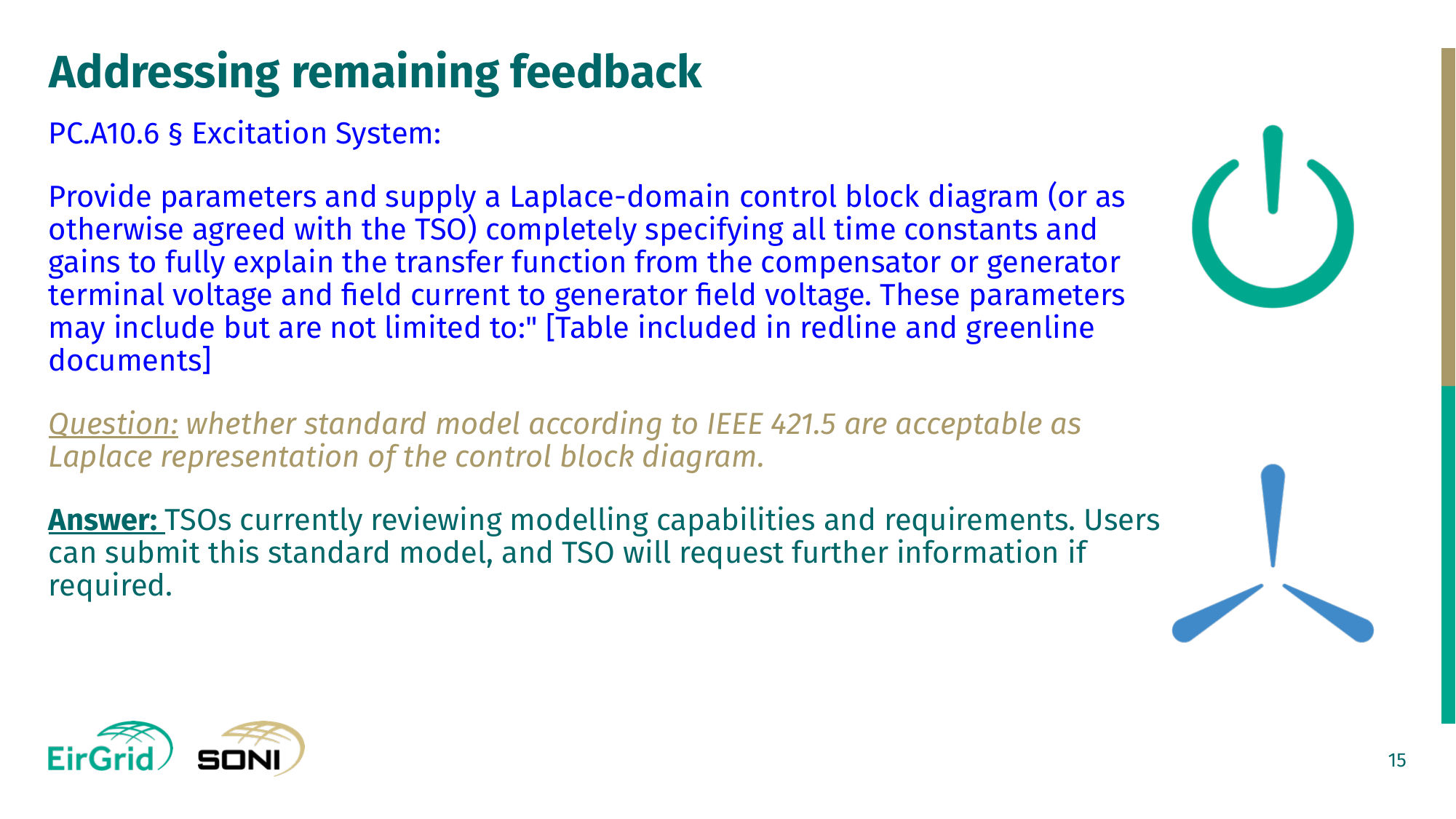

# Addressing remaining feedback
PC.A10.6 § Excitation System:
Provide parameters and supply a Laplace-domain control block diagram (or as otherwise agreed with the TSO) completely specifying all time constants and gains to fully explain the transfer function from the compensator or generator terminal voltage and field current to generator field voltage. These parameters may include but are not limited to:" [Table included in redline and greenline documents]
Question: whether standard model according to IEEE 421.5 are acceptable as Laplace representation of the control block diagram.
Answer: TSOs currently reviewing modelling capabilities and requirements. Users can submit this standard model, and TSO will request further information if required.

15